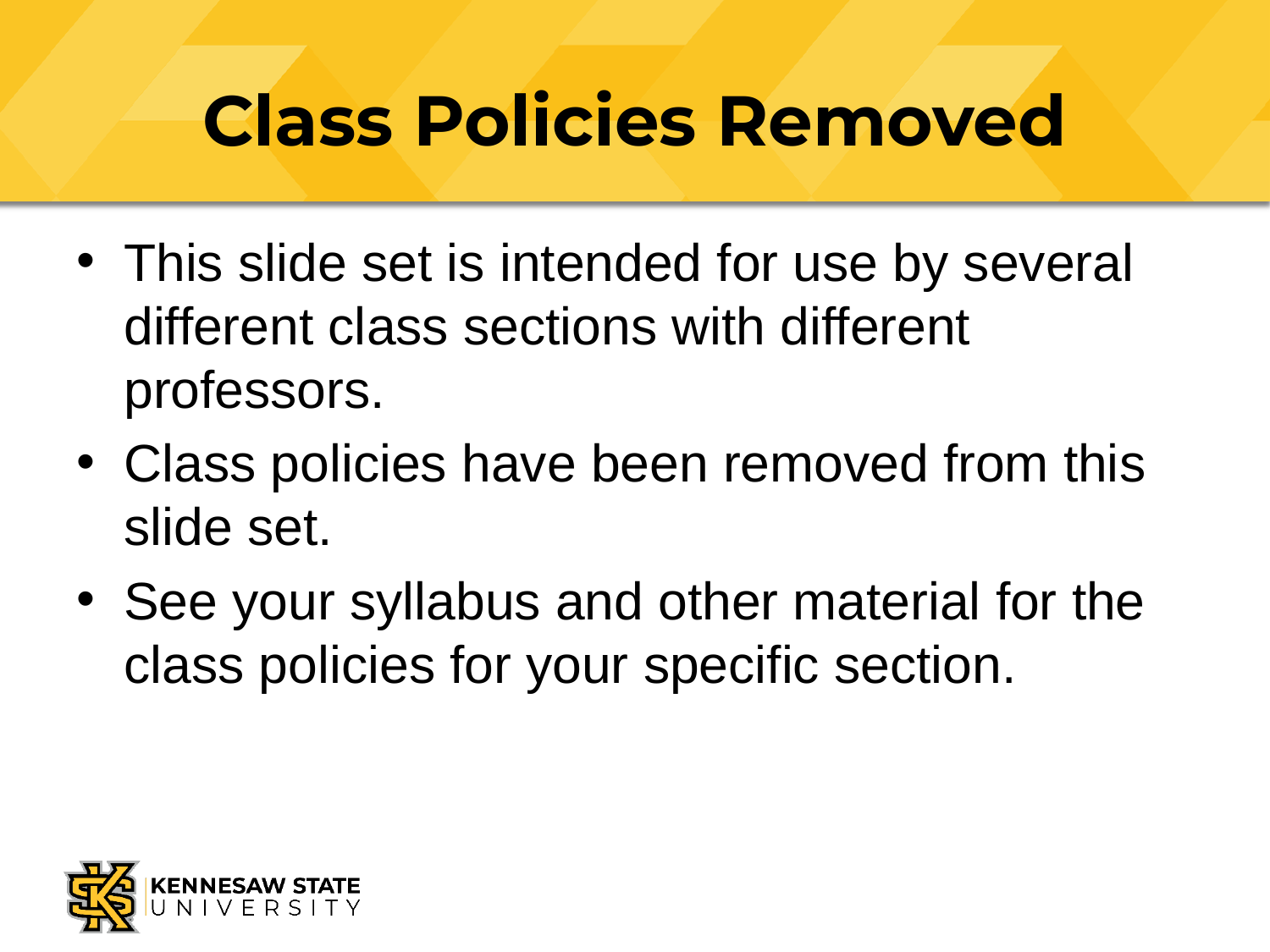

# Class Policies Removed
This slide set is intended for use by several different class sections with different professors.
Class policies have been removed from this slide set.
See your syllabus and other material for the class policies for your specific section.